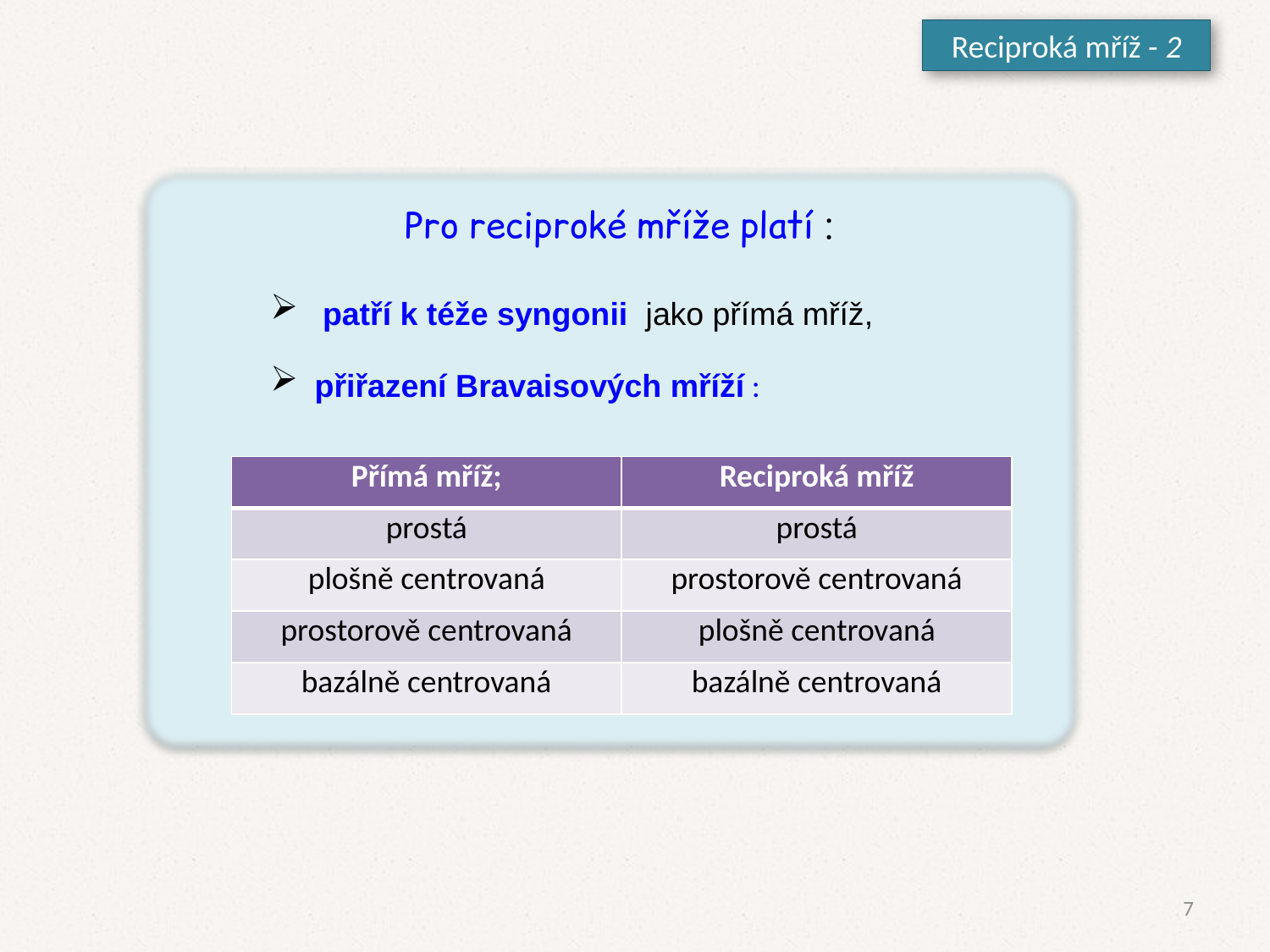

Reciproká mříž - 2

Pro reciproké mříže platí :

   patří k téže syngonii  jako přímá mříž,

  přiřazení Bravaisových mříží :
| Přímá mříž; | Reciproká mříž |
| --- | --- |
| prostá | prostá |
| plošně centrovaná | prostorově centrovaná |
| prostorově centrovaná | plošně centrovaná |
| bazálně centrovaná | bazálně centrovaná |
7